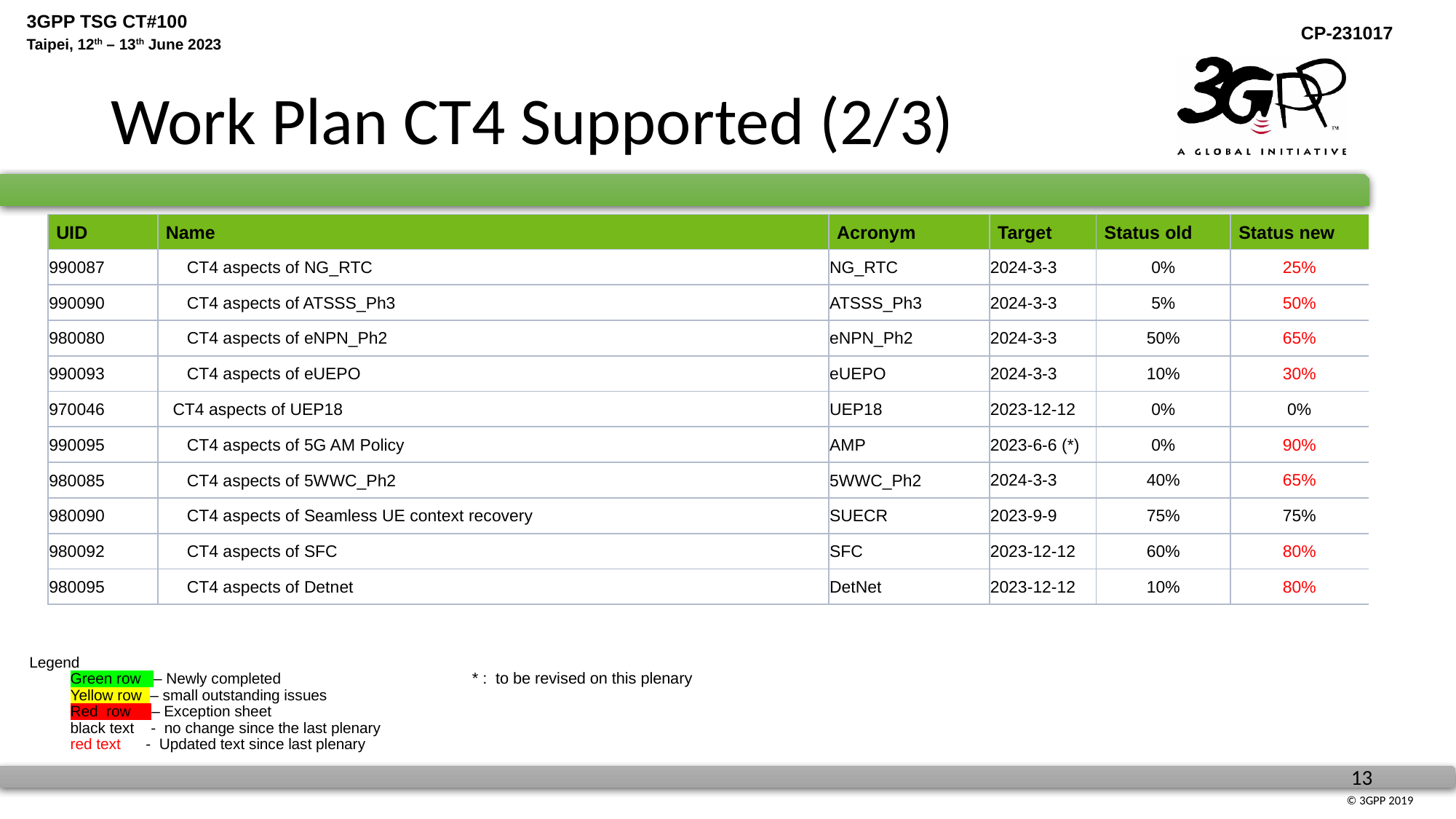

# Work Plan CT4 Supported (2/3)
| UID | Name | Acronym | Target | Status old | Status new |
| --- | --- | --- | --- | --- | --- |
| 990087 | CT4 aspects of NG\_RTC | NG\_RTC | 2024-3-3 | 0% | 25% |
| 990090 | CT4 aspects of ATSSS\_Ph3 | ATSSS\_Ph3 | 2024-3-3 | 5% | 50% |
| 980080 | CT4 aspects of eNPN\_Ph2 | eNPN\_Ph2 | 2024-3-3 | 50% | 65% |
| 990093 | CT4 aspects of eUEPO | eUEPO | 2024-3-3 | 10% | 30% |
| 970046 | CT4 aspects of UEP18 | UEP18 | 2023-12-12 | 0% | 0% |
| 990095 | CT4 aspects of 5G AM Policy | AMP | 2023-6-6 (\*) | 0% | 90% |
| 980085 | CT4 aspects of 5WWC\_Ph2 | 5WWC\_Ph2 | 2024-3-3 | 40% | 65% |
| 980090 | CT4 aspects of Seamless UE context recovery | SUECR | 2023-9-9 | 75% | 75% |
| 980092 | CT4 aspects of SFC | SFC | 2023-12-12 | 60% | 80% |
| 980095 | CT4 aspects of Detnet | DetNet | 2023-12-12 | 10% | 80% |
Legend
Green row   – Newly completed
	Yellow row  – small outstanding issues
Red  row     – Exception sheet
	black text    -  no change since the last plenary
	red text      -  Updated text since last plenary
* :  to be revised on this plenary